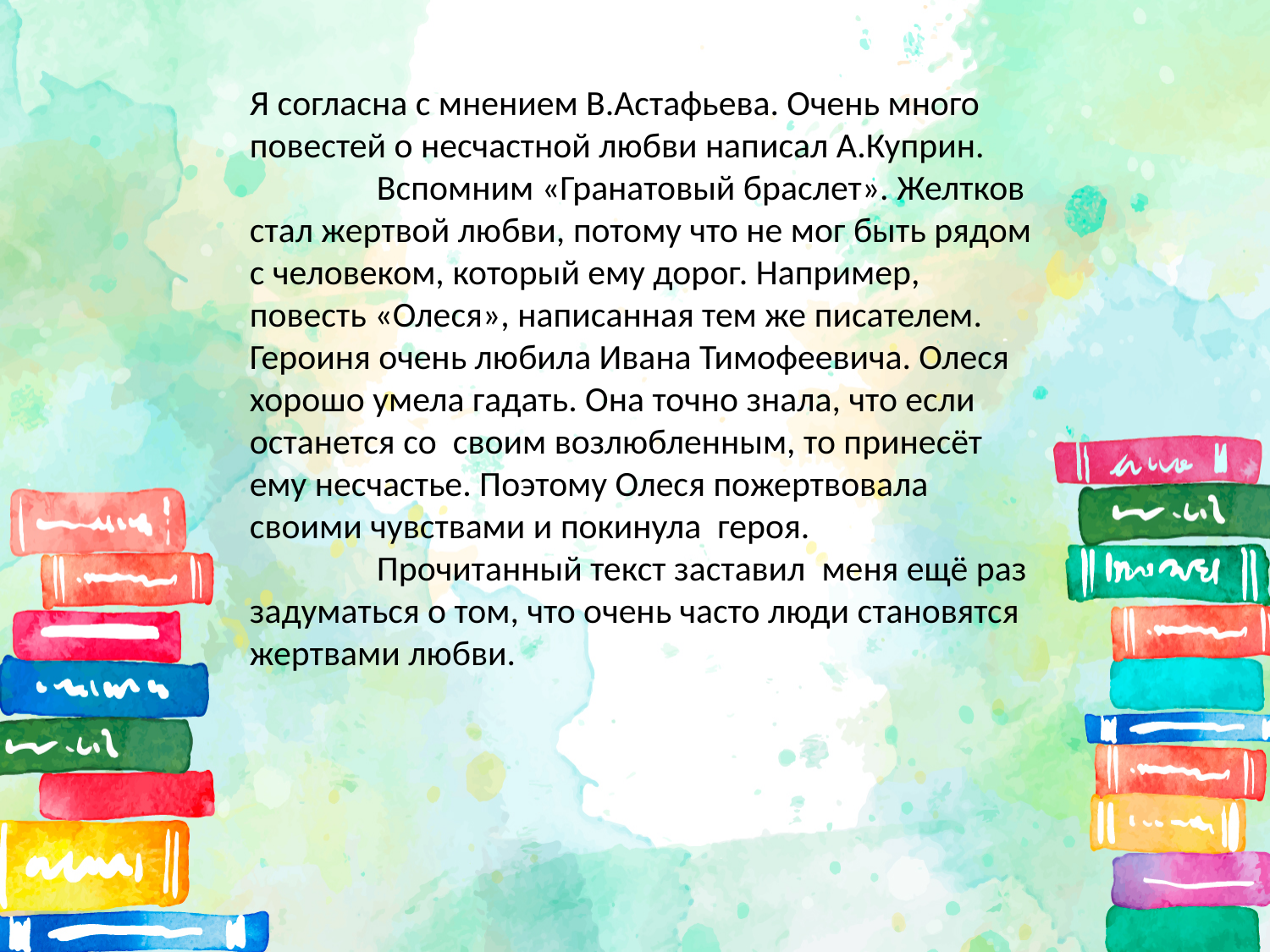

Я согласна с мнением В.Астафьева. Очень много повестей о несчастной любви написал А.Куприн.
	Вспомним «Гранатовый браслет». Желтков стал жертвой любви, потому что не мог быть рядом с человеком, который ему дорог. Например, повесть «Олеся», написанная тем же писателем. Героиня очень любила Ивана Тимофеевича. Олеся хорошо умела гадать. Она точно знала, что если останется со  своим возлюбленным, то принесёт ему несчастье. Поэтому Олеся пожертвовала своими чувствами и покинула  героя.
	Прочитанный текст заставил  меня ещё раз задуматься о том, что очень часто люди становятся жертвами любви.